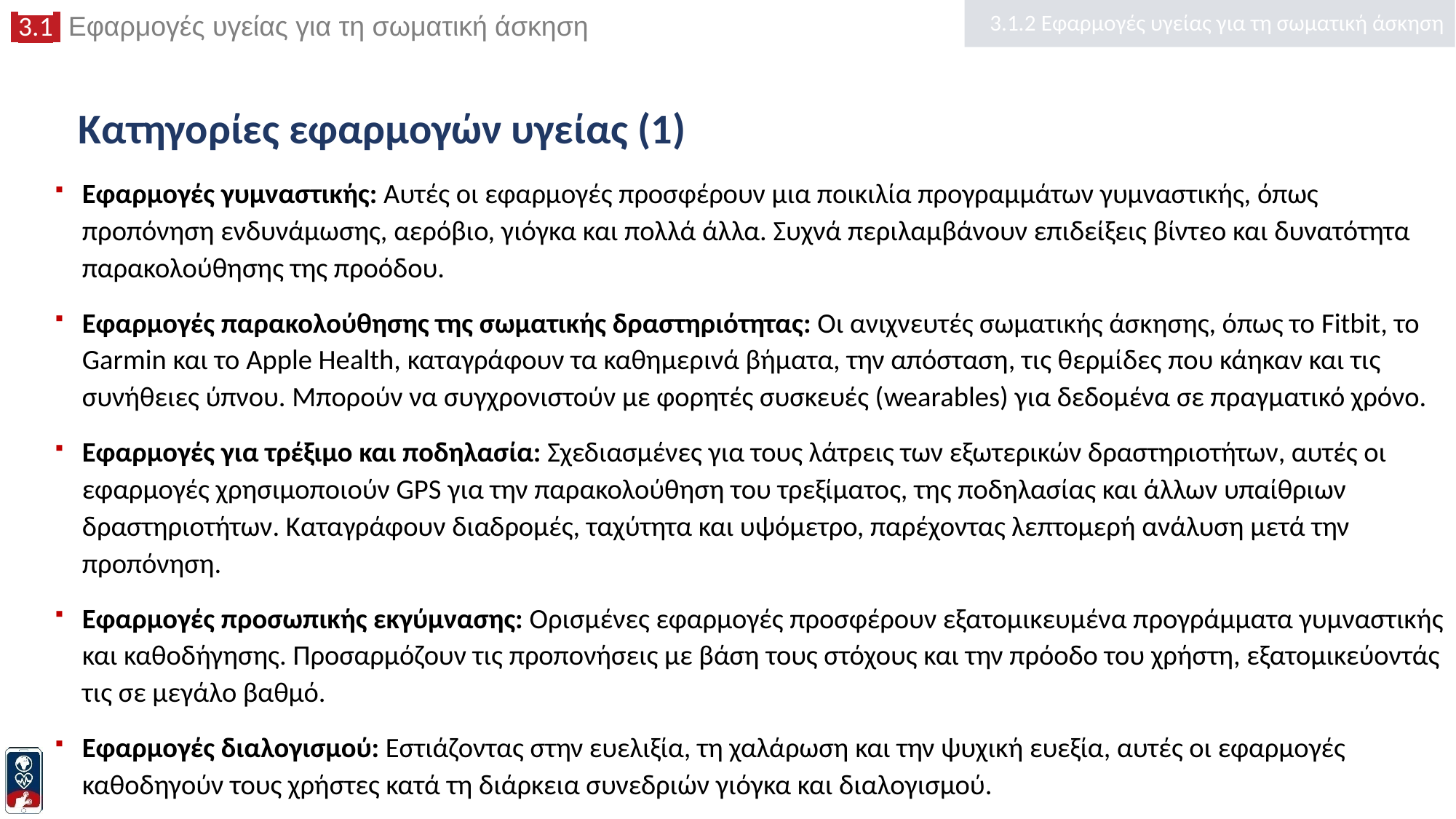

3.1.2 Εφαρμογές υγείας για τη σωματική άσκηση
# Κατηγορίες εφαρμογών υγείας (1)
Εφαρμογές γυμναστικής: Αυτές οι εφαρμογές προσφέρουν μια ποικιλία προγραμμάτων γυμναστικής, όπως προπόνηση ενδυνάμωσης, αερόβιο, γιόγκα και πολλά άλλα. Συχνά περιλαμβάνουν επιδείξεις βίντεο και δυνατότητα παρακολούθησης της προόδου.
Εφαρμογές παρακολούθησης της σωματικής δραστηριότητας: Οι ανιχνευτές σωματικής άσκησης, όπως το Fitbit, το Garmin και το Apple Health, καταγράφουν τα καθημερινά βήματα, την απόσταση, τις θερμίδες που κάηκαν και τις συνήθειες ύπνου. Μπορούν να συγχρονιστούν με φορητές συσκευές (wearables) για δεδομένα σε πραγματικό χρόνο.
Εφαρμογές για τρέξιμο και ποδηλασία: Σχεδιασμένες για τους λάτρεις των εξωτερικών δραστηριοτήτων, αυτές οι εφαρμογές χρησιμοποιούν GPS για την παρακολούθηση του τρεξίματος, της ποδηλασίας και άλλων υπαίθριων δραστηριοτήτων. Καταγράφουν διαδρομές, ταχύτητα και υψόμετρο, παρέχοντας λεπτομερή ανάλυση μετά την προπόνηση.
Εφαρμογές προσωπικής εκγύμνασης: Ορισμένες εφαρμογές προσφέρουν εξατομικευμένα προγράμματα γυμναστικής και καθοδήγησης. Προσαρμόζουν τις προπονήσεις με βάση τους στόχους και την πρόοδο του χρήστη, εξατομικεύοντάς τις σε μεγάλο βαθμό.
Εφαρμογές διαλογισμού: Εστιάζοντας στην ευελιξία, τη χαλάρωση και την ψυχική ευεξία, αυτές οι εφαρμογές καθοδηγούν τους χρήστες κατά τη διάρκεια συνεδριών γιόγκα και διαλογισμού.